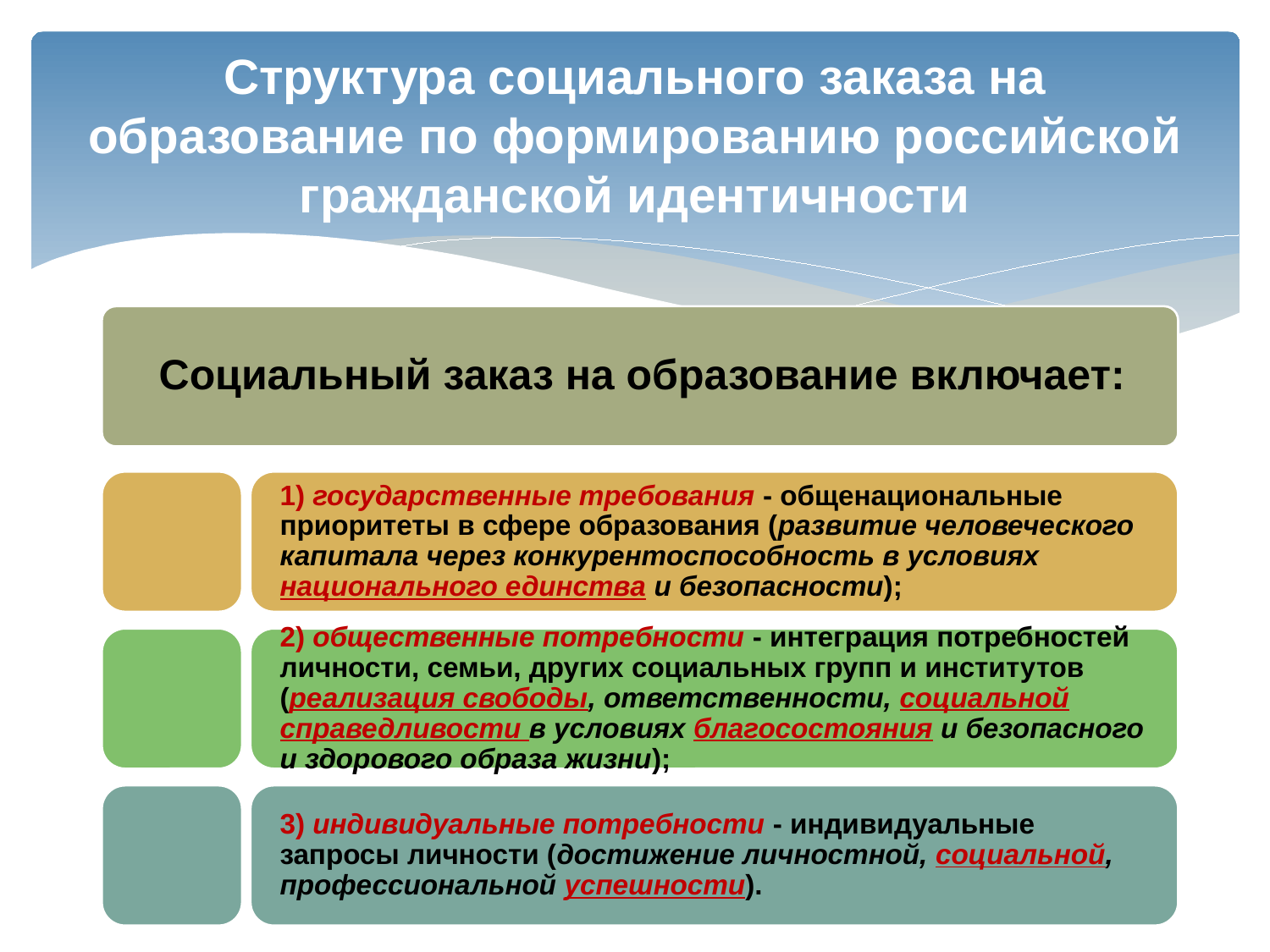

# Структура социального заказа на образование по формированию российской гражданской идентичности
Социальный заказ на образование включает:
1) государственные требования - общенациональные приоритеты в сфере образования (развитие человеческого капитала через конкурентоспособность в условиях национального единства и безопасности);
2) общественные потребности - интеграция потребностей личности, семьи, других социальных групп и институтов (реализация свободы, ответственности, социальной справедливости в условиях благосостояния и безопасного и здорового образа жизни);
3) индивидуальные потребности - индивидуальные запросы личности (достижение личностной, социальной, профессиональной успешности).